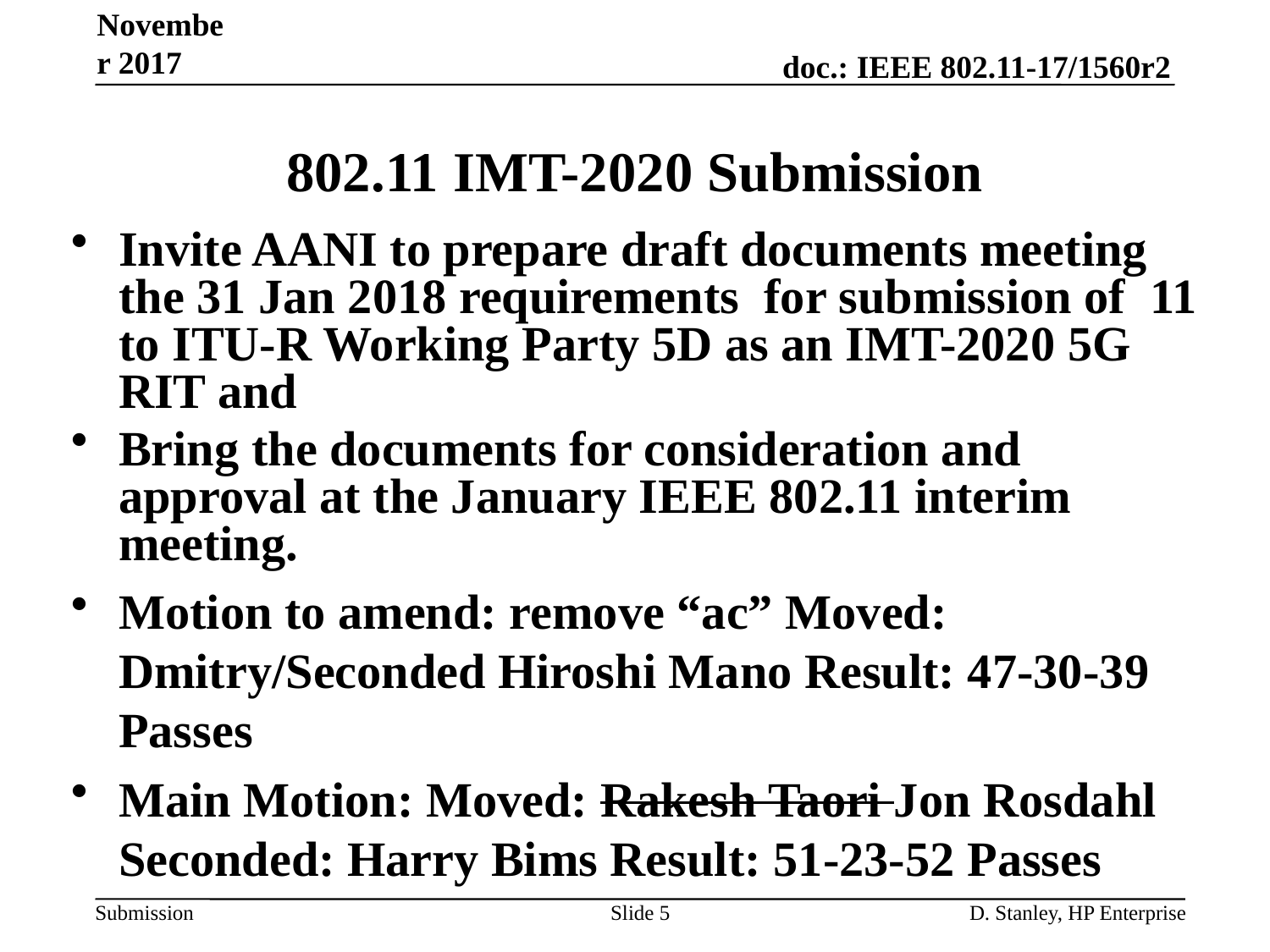

November 2017
# 802.11 IMT-2020 Submission
Invite AANI to prepare draft documents meeting the 31 Jan 2018 requirements  for submission of  11 to ITU-R Working Party 5D as an IMT-2020 5G RIT and
Bring the documents for consideration and approval at the January IEEE 802.11 interim meeting.
Motion to amend: remove “ac” Moved: Dmitry/Seconded Hiroshi Mano Result: 47-30-39 Passes
Main Motion: Moved: Rakesh Taori Jon Rosdahl Seconded: Harry Bims Result: 51-23-52 Passes

Slide 5
D. Stanley, HP Enterprise